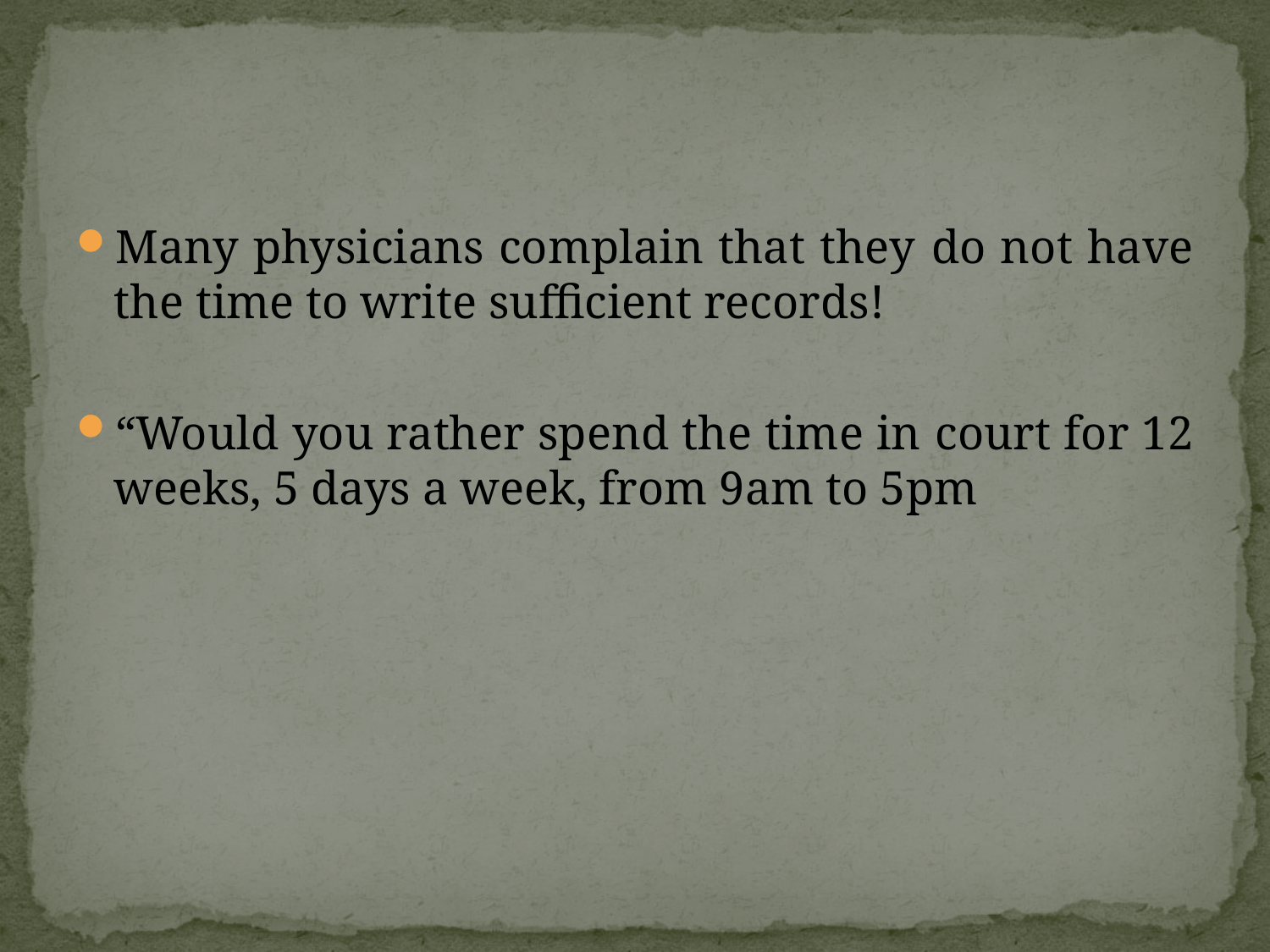

Many physicians complain that they do not have the time to write sufficient records!

“Would you rather spend the time in court for 12 weeks, 5 days a week, from 9am to 5pm